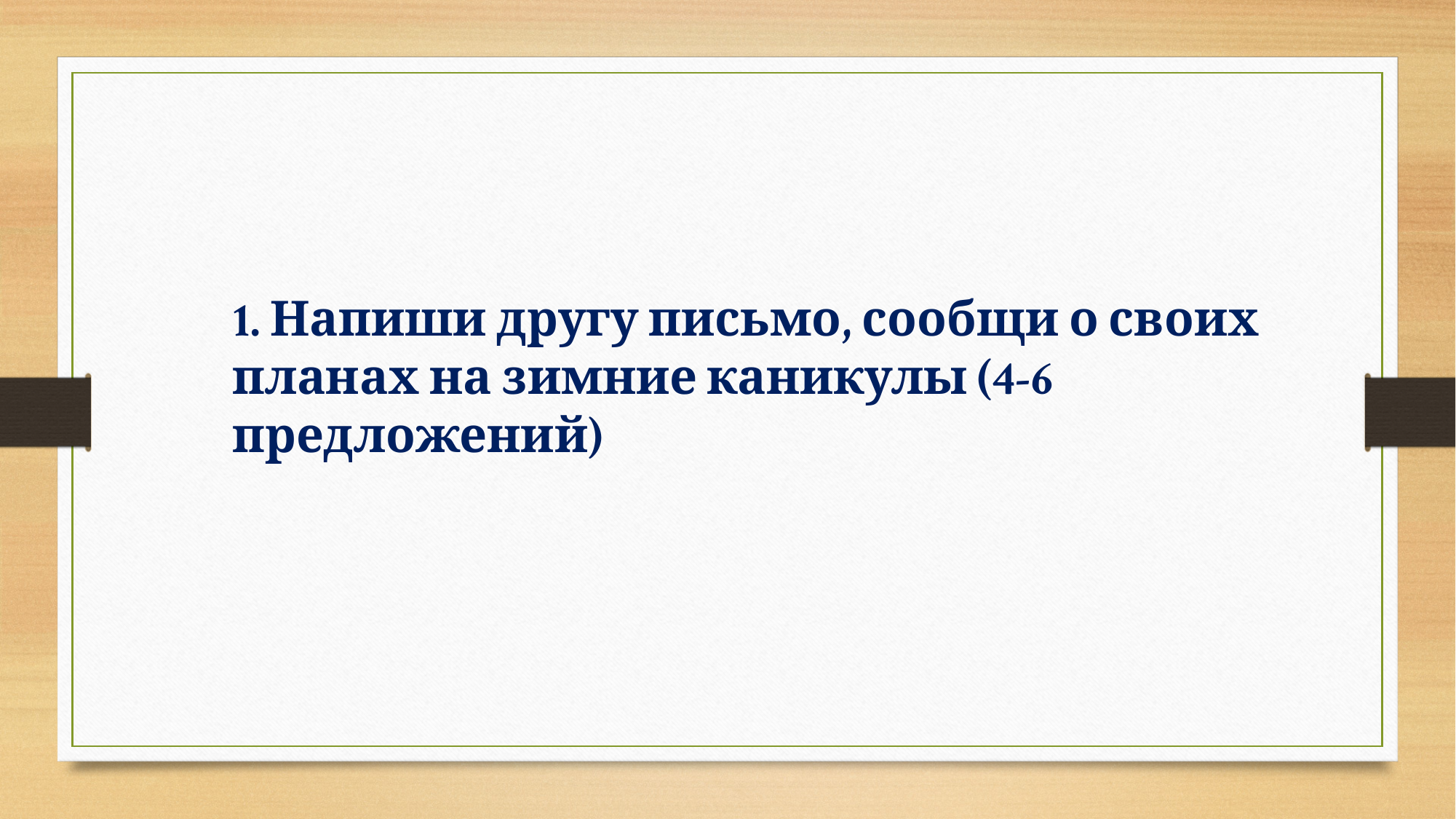

1. Напиши другу письмо, сообщи о своих планах на зимние каникулы (4-6 предложений)